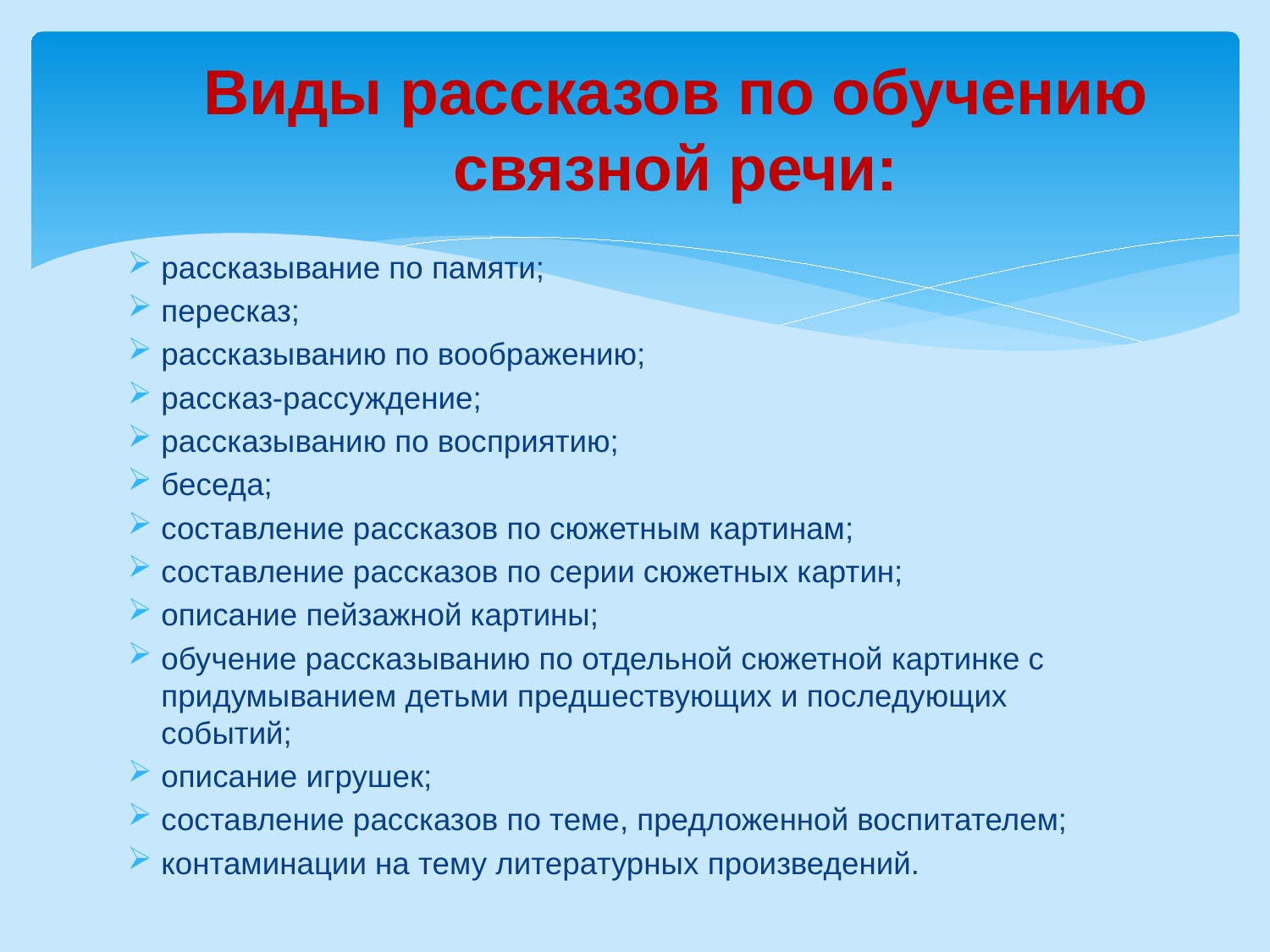

Виды рассказов по обучению связной речи:
рассказывание по памяти;
пересказ;
рассказыванию по воображению;
рассказ-рассуждение;
рассказыванию по восприятию;
беседа;
составление рассказов по сюжетным картинам;
составление рассказов по серии сюжетных картин;
описание пейзажной картины;
обучение рассказыванию по отдельной сюжетной картинке с придумыванием детьми предшествующих и последующих событий;
описание игрушек;
составление рассказов по теме, предложенной воспитателем;
контаминации на тему литературных произведений.